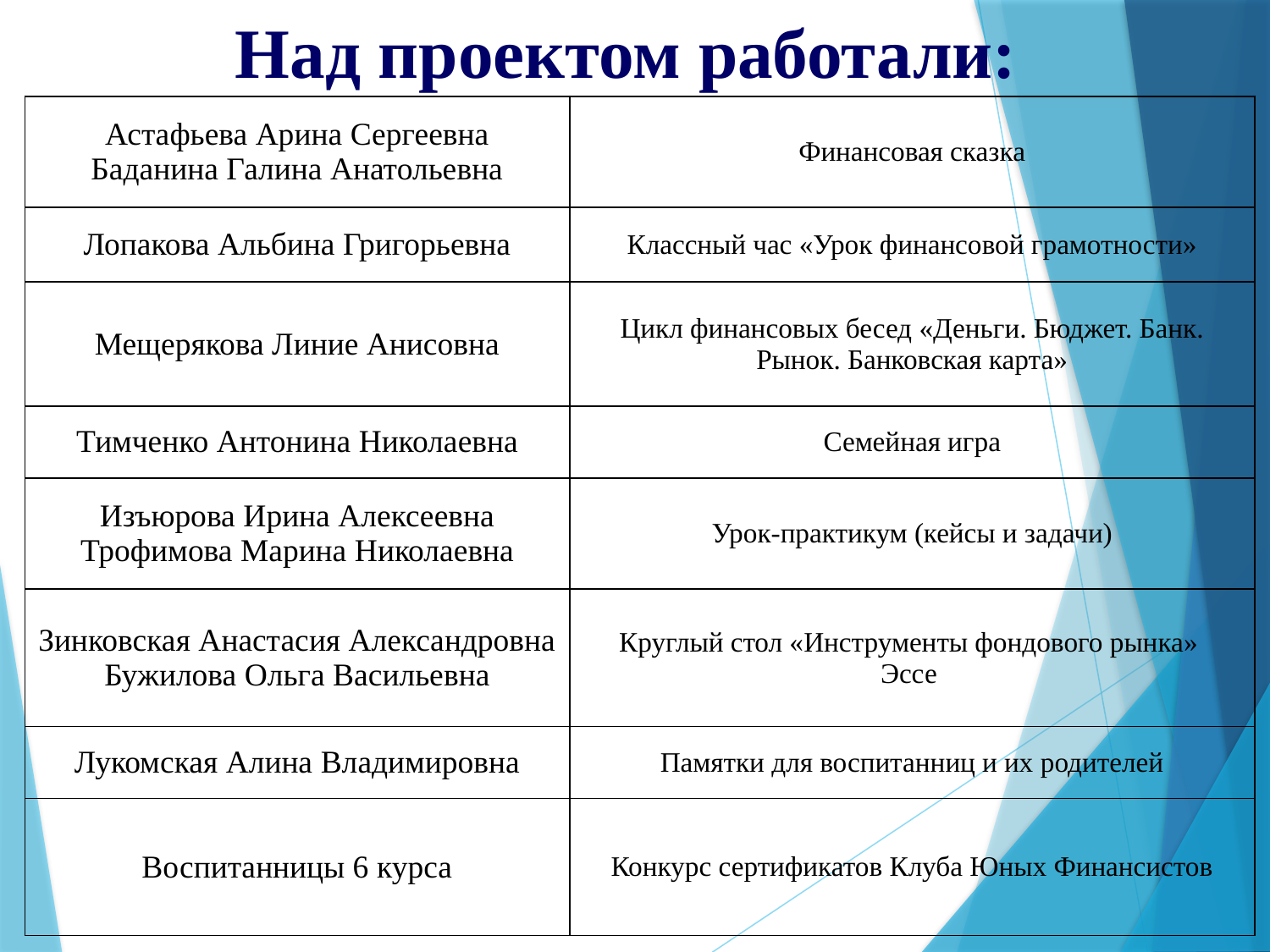

# Над проектом работали:
| Астафьева Арина Сергеевна Баданина Галина Анатольевна | Финансовая сказка |
| --- | --- |
| Лопакова Альбина Григорьевна | Классный час «Урок финансовой грамотности» |
| Мещерякова Линие Анисовна | Цикл финансовых бесед «Деньги. Бюджет. Банк. Рынок. Банковская карта» |
| Тимченко Антонина Николаевна | Семейная игра |
| Изъюрова Ирина Алексеевна Трофимова Марина Николаевна | Урок-практикум (кейсы и задачи) |
| Зинковская Анастасия Александровна Бужилова Ольга Васильевна | Круглый стол «Инструменты фондового рынка» Эссе |
| Лукомская Алина Владимировна | Памятки для воспитанниц и их родителей |
| Воспитанницы 6 курса | Конкурс сертификатов Клуба Юных Финансистов |